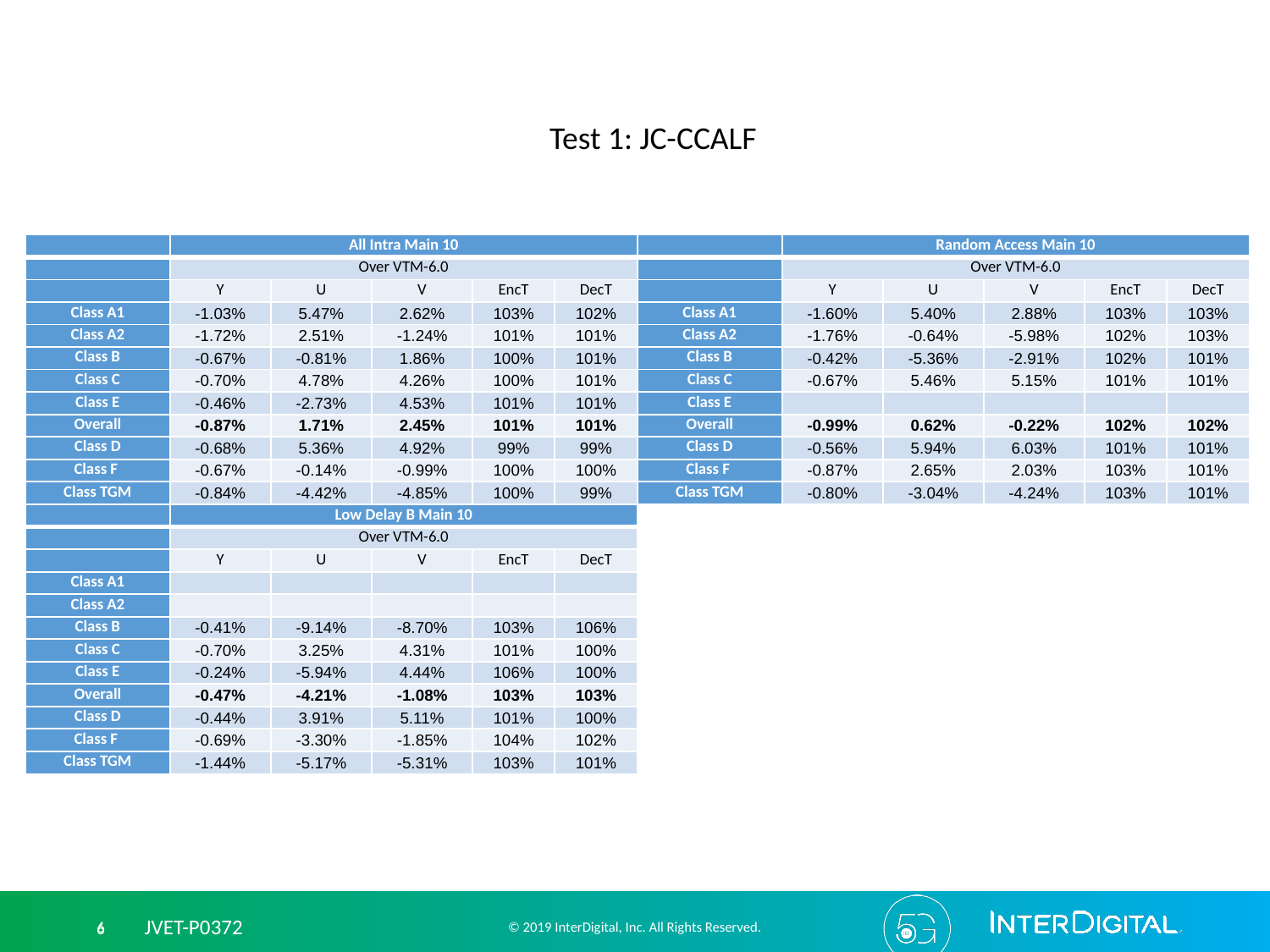

Test 1: JC-CCALF
|  | All Intra Main 10 |  |  |  |  |
| --- | --- | --- | --- | --- | --- |
|  | Over VTM-6.0 |  |  |  |  |
|  | Y | U | V | EncT | DecT |
| Class A1 | -1.03% | 5.47% | 2.62% | 103% | 102% |
| Class A2 | -1.72% | 2.51% | -1.24% | 101% | 101% |
| Class B | -0.67% | -0.81% | 1.86% | 100% | 101% |
| Class C | -0.70% | 4.78% | 4.26% | 100% | 101% |
| Class E | -0.46% | -2.73% | 4.53% | 101% | 101% |
| Overall | -0.87% | 1.71% | 2.45% | 101% | 101% |
| Class D | -0.68% | 5.36% | 4.92% | 99% | 99% |
| Class F | -0.67% | -0.14% | -0.99% | 100% | 100% |
| Class TGM | -0.84% | -4.42% | -4.85% | 100% | 99% |
|  | Random Access Main 10 |  |  |  |  |
| --- | --- | --- | --- | --- | --- |
|  | Over VTM-6.0 |  |  |  |  |
|  | Y | U | V | EncT | DecT |
| Class A1 | -1.60% | 5.40% | 2.88% | 103% | 103% |
| Class A2 | -1.76% | -0.64% | -5.98% | 102% | 103% |
| Class B | -0.42% | -5.36% | -2.91% | 102% | 101% |
| Class C | -0.67% | 5.46% | 5.15% | 101% | 101% |
| Class E |  |  |  |  |  |
| Overall | -0.99% | 0.62% | -0.22% | 102% | 102% |
| Class D | -0.56% | 5.94% | 6.03% | 101% | 101% |
| Class F | -0.87% | 2.65% | 2.03% | 103% | 101% |
| Class TGM | -0.80% | -3.04% | -4.24% | 103% | 101% |
|  | Low Delay B Main 10 |  |  |  |  |
| --- | --- | --- | --- | --- | --- |
|  | Over VTM-6.0 |  |  |  |  |
|  | Y | U | V | EncT | DecT |
| Class A1 |  |  |  |  |  |
| Class A2 |  |  |  |  |  |
| Class B | -0.41% | -9.14% | -8.70% | 103% | 106% |
| Class C | -0.70% | 3.25% | 4.31% | 101% | 100% |
| Class E | -0.24% | -5.94% | 4.44% | 106% | 100% |
| Overall | -0.47% | -4.21% | -1.08% | 103% | 103% |
| Class D | -0.44% | 3.91% | 5.11% | 101% | 100% |
| Class F | -0.69% | -3.30% | -1.85% | 104% | 102% |
| Class TGM | -1.44% | -5.17% | -5.31% | 103% | 101% |
© 2019 InterDigital, Inc. All Rights Reserved.

6           JVET-P0372
6